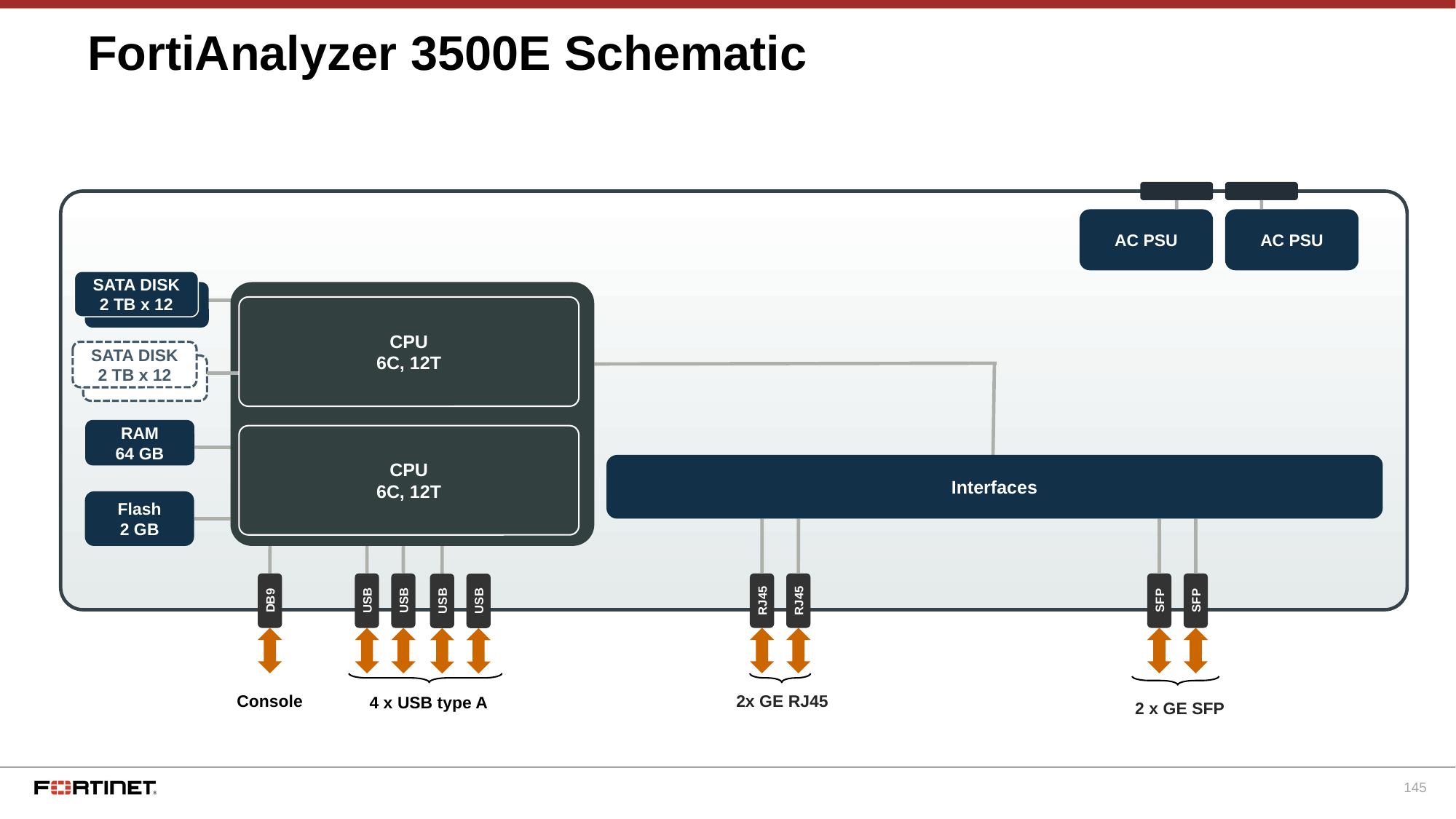

# FortiAnalyzer 3500E Schematic

AC PSU
AC PSU
SATA DISK
2 TB x 12

CPU
6C, 12T

SATA DISK
2 TB x 12

RAM
64 GB
CPU
6C, 12T

Interfaces
Flash
2 GB
Intel Core i7

DB9
USB
USB
RJ45
RJ45
SFP
SFP
USB
USB

Console
2x GE RJ45
4 x USB type A
 2 x GE SFP